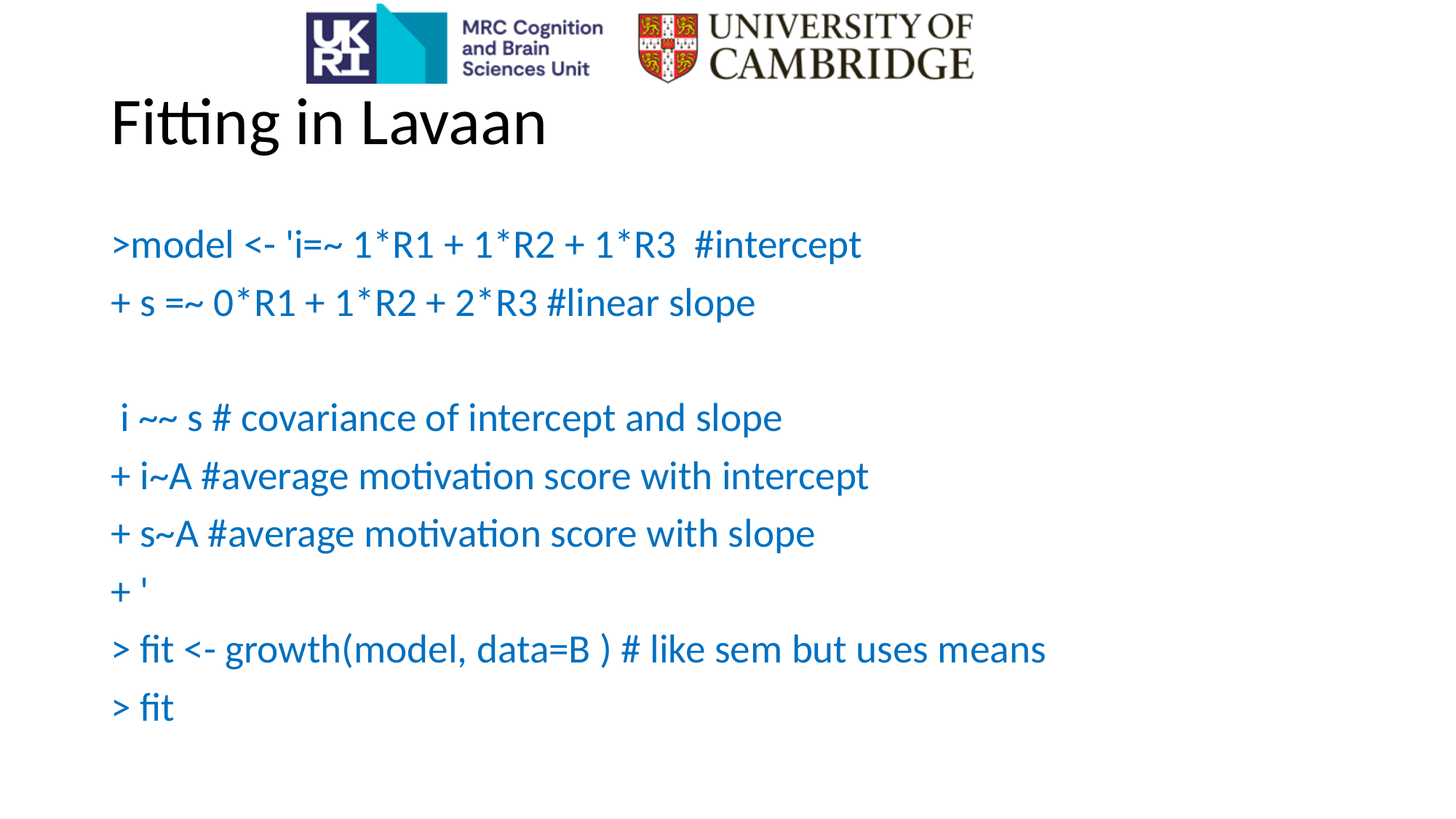

# Fitting in Lavaan
>model <- 'i=~ 1*R1 + 1*R2 + 1*R3  #intercept
+ s =~ 0*R1 + 1*R2 + 2*R3 #linear slope

 i ~~ s # covariance of intercept and slope
+ i~A #average motivation score with intercept
+ s~A #average motivation score with slope
+ '
> fit <- growth(model, data=B ) # like sem but uses means
> fit